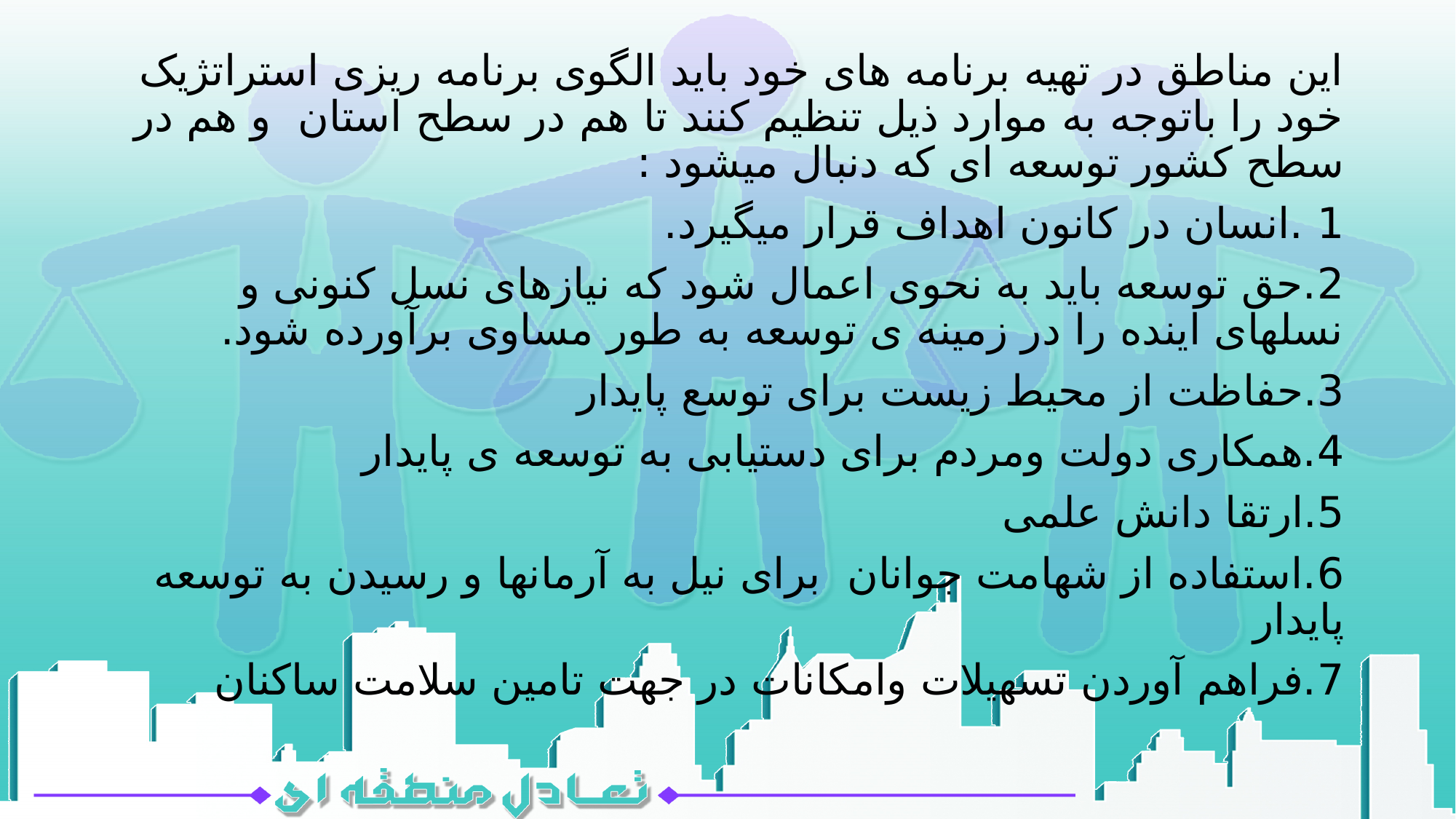

این مناطق در تهیه برنامه های خود باید الگوی برنامه ریزی استراتژیک خود را باتوجه به موارد ذیل تنظیم کنند تا هم در سطح استان  و هم در سطح کشور توسعه ای که دنبال میشود :
1 .انسان در کانون اهداف قرار میگیرد.
2.حق توسعه باید به نحوی اعمال شود که نیازهای نسل کنونی و نسلهای اینده را در زمینه ی توسعه به طور مساوی برآورده شود.
3.حفاظت از محیط زیست برای توسع پایدار
4.همکاری دولت ومردم برای دستیابی به توسعه ی پایدار
5.ارتقا دانش علمی
6.استفاده از شهامت جوانان  برای نیل به آرمانها و رسیدن به توسعه پایدار
7.فراهم آوردن تسهیلات وامکانات در جهت تامین سلامت ساکنان